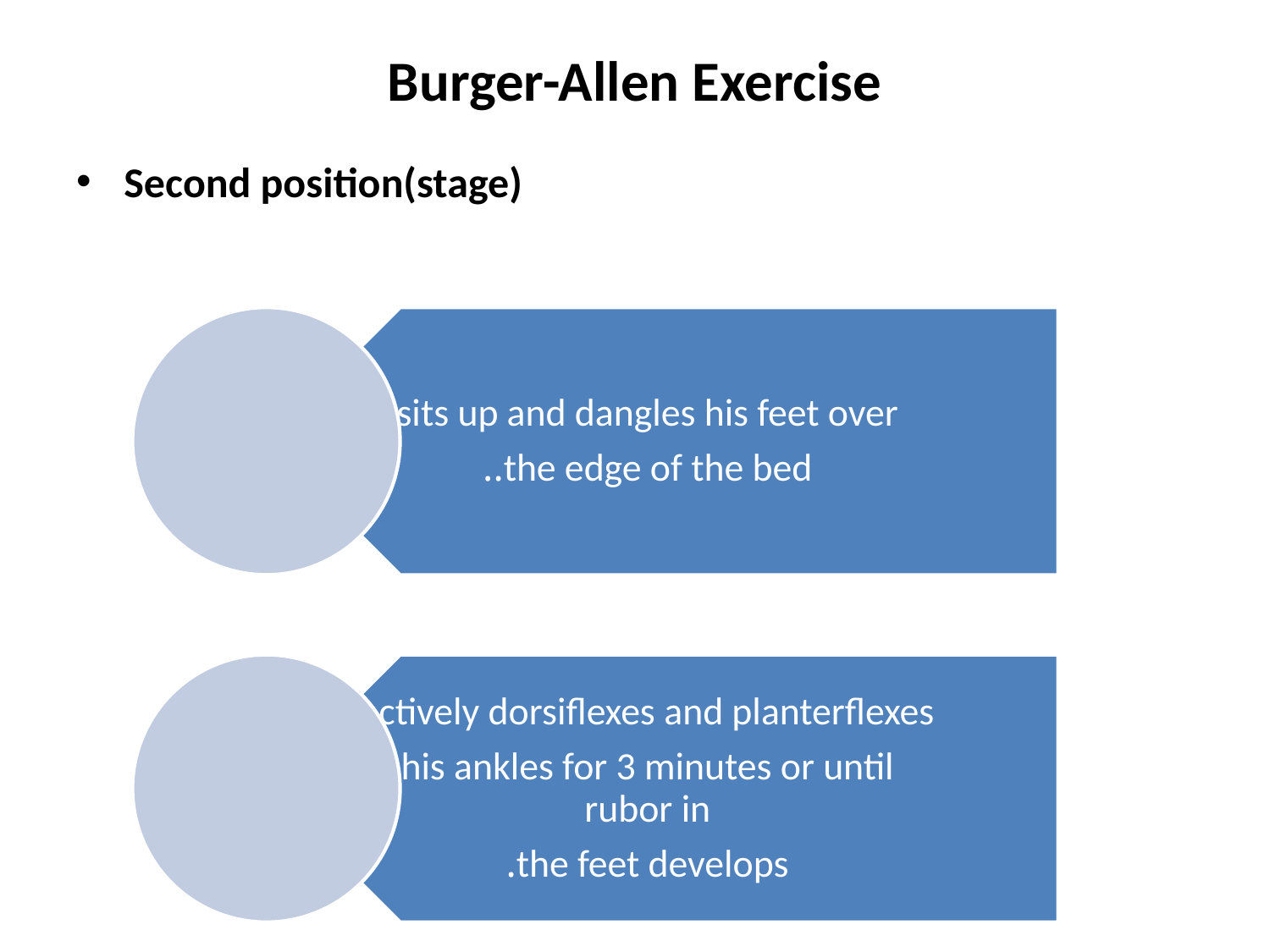

# Burger-Allen Exercise
Second position(stage)
sits up and dangles his feet over
the edge of the bed..
actively dorsiflexes and planterflexes
his ankles for 3 minutes or until rubor in
the feet develops.